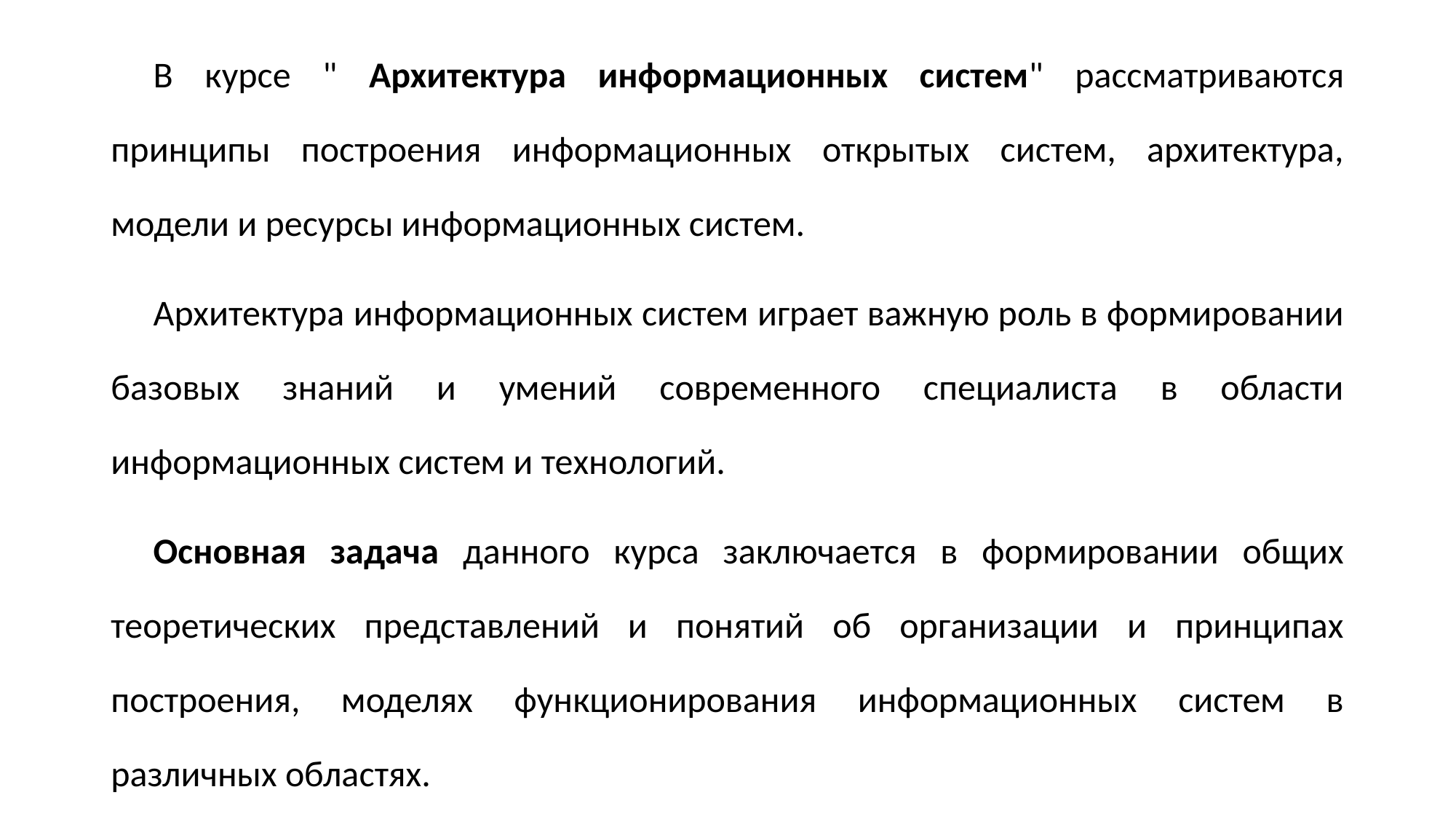

В курсе " Архитектура информационных систем" рассматриваются принципы построения информационных открытых систем, архитектура, модели и ресурсы информационных систем.
Архитектура информационных систем играет важную роль в формировании базовых знаний и умений современного специалиста в области информационных систем и технологий.
Основная задача данного курса заключается в формировании общих теоретических представлений и понятий об организации и принципах построения, моделях функционирования информационных систем в различных областях.